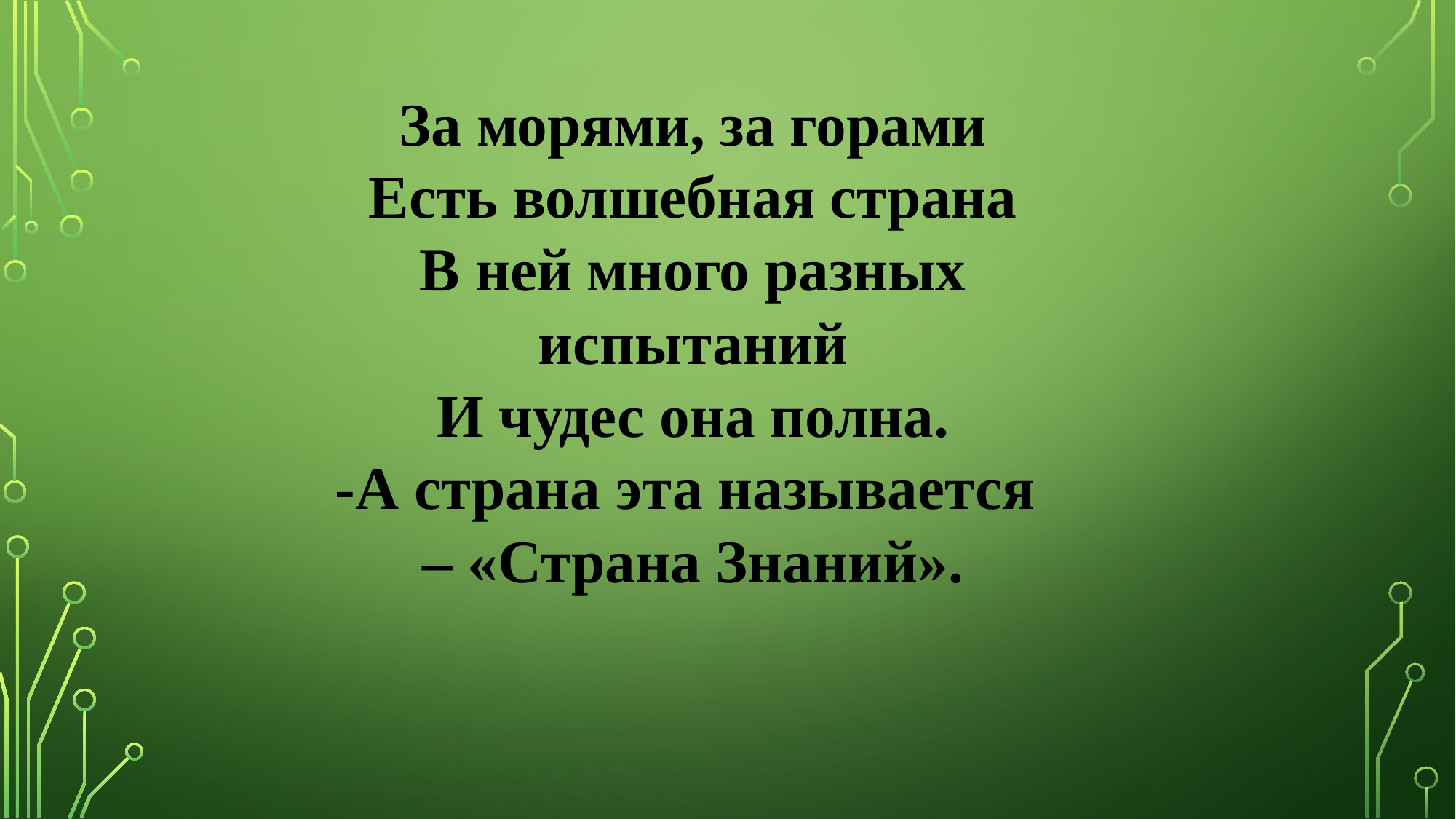

За морями, за горами
Есть волшебная страна
В ней много разных испытаний
И чудес она полна.
-А страна эта называется
– «Страна Знаний».